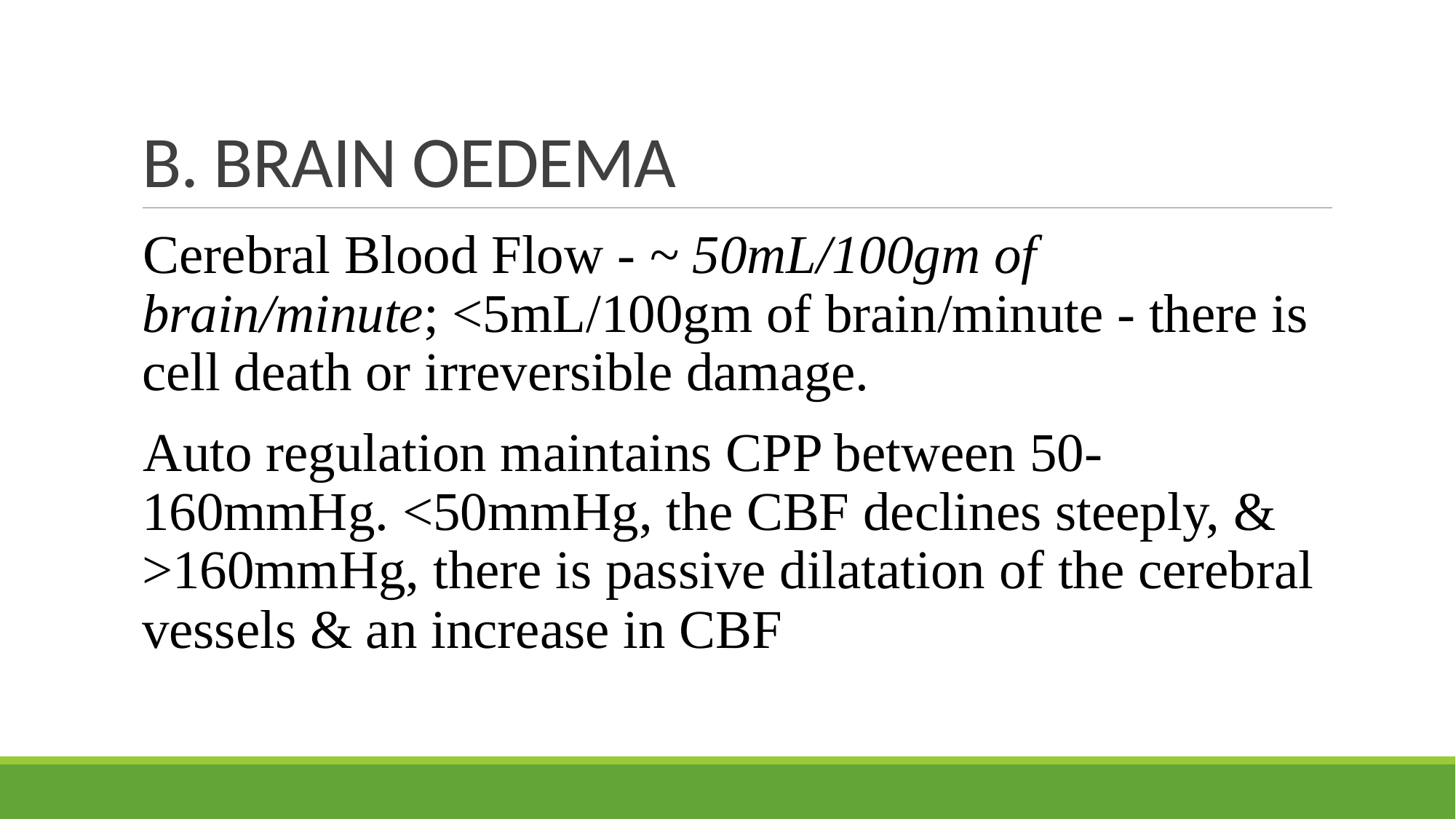

# B. BRAIN OEDEMA
Cerebral Blood Flow - ~ 50mL/100gm of brain/minute; <5mL/100gm of brain/minute - there is cell death or irreversible damage.
Auto regulation maintains CPP between 50-160mmHg. <50mmHg, the CBF declines steeply, & >160mmHg, there is passive dilatation of the cerebral vessels & an increase in CBF